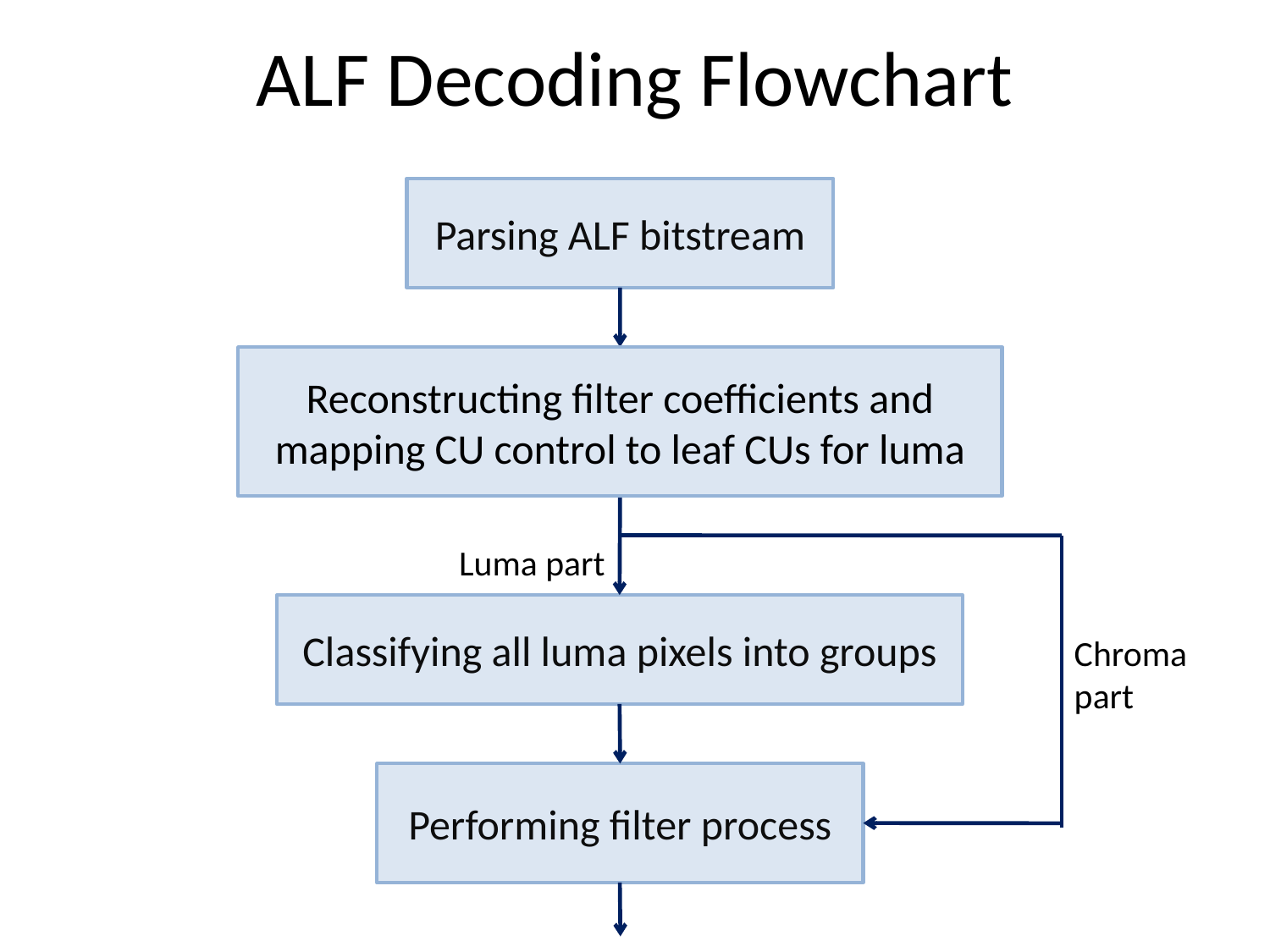

# ALF Decoding Flowchart
Parsing ALF bitstream
Reconstructing filter coefficients and mapping CU control to leaf CUs for luma
Luma part
Classifying all luma pixels into groups
Chroma part
Performing filter process